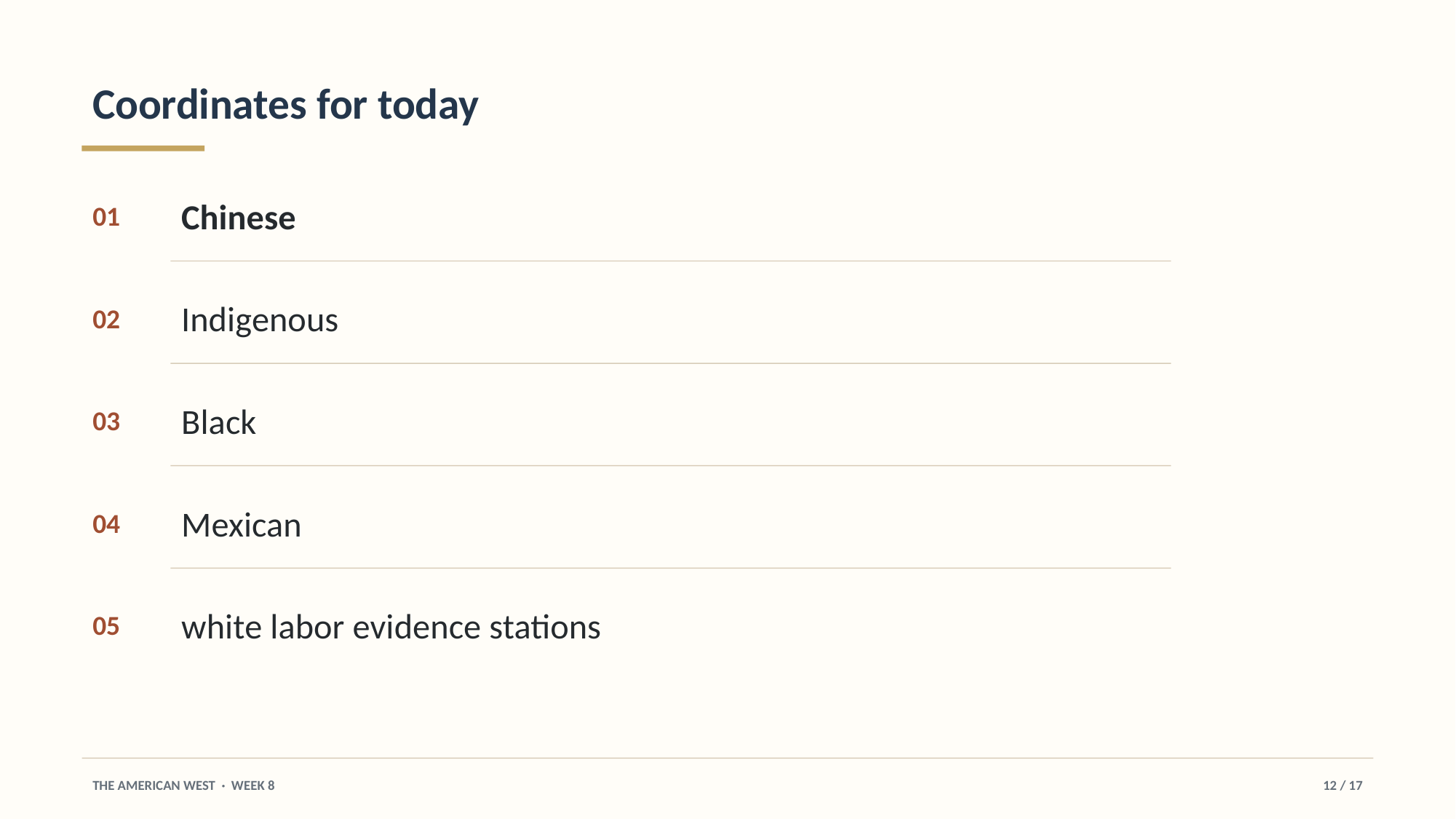

Coordinates for today

Chinese
01

Indigenous
02

Black
03

Mexican
04

white labor evidence stations
05

THE AMERICAN WEST  ·  WEEK 8
12 / 17